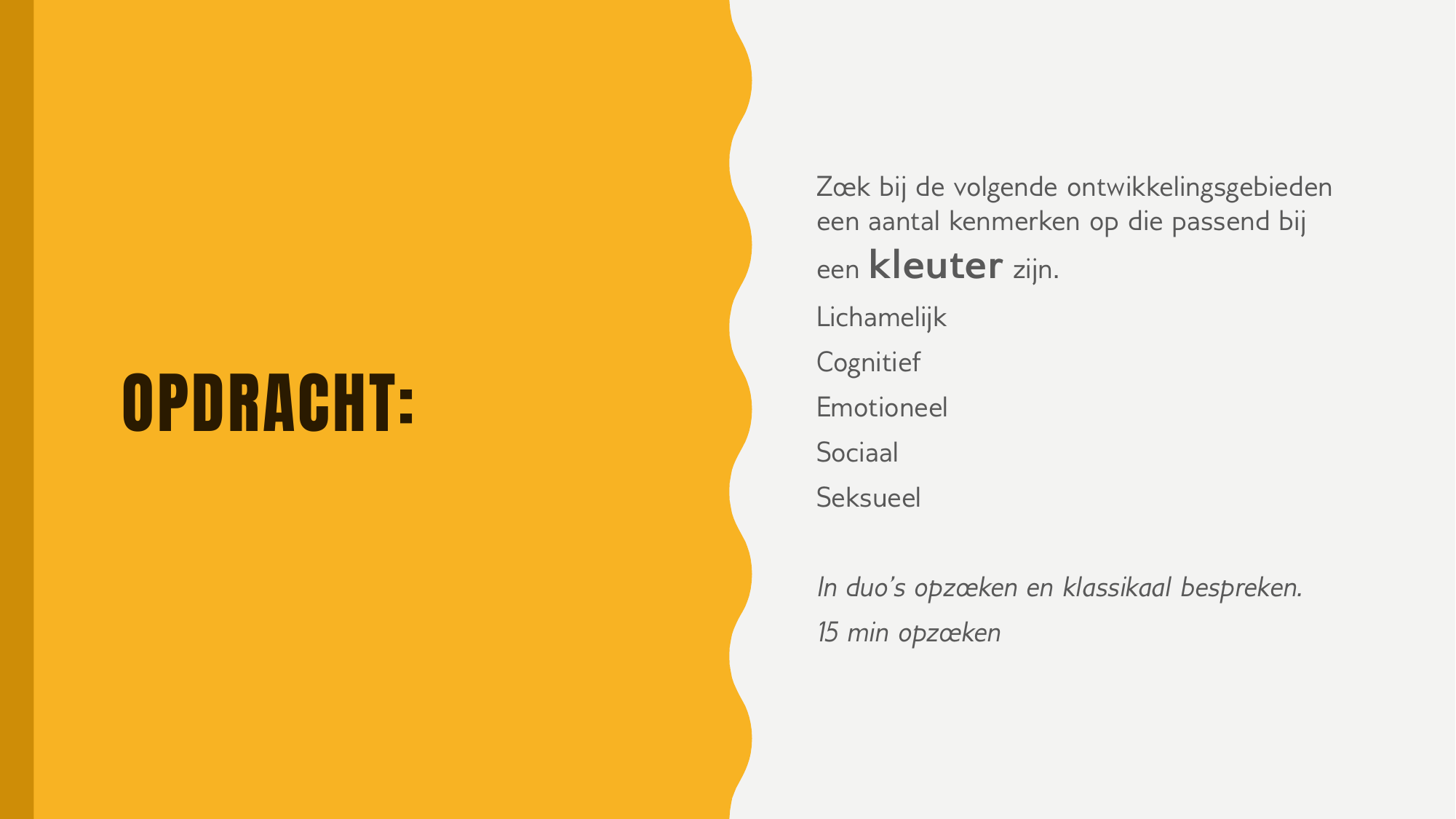

Zoek bij de volgende ontwikkelingsgebieden een aantal kenmerken op die passend bij een kleuter zijn.
Lichamelijk
Cognitief
Emotioneel
Sociaal
Seksueel

In duo’s opzoeken en klassikaal bespreken.
15 min opzoeken
# Opdracht: